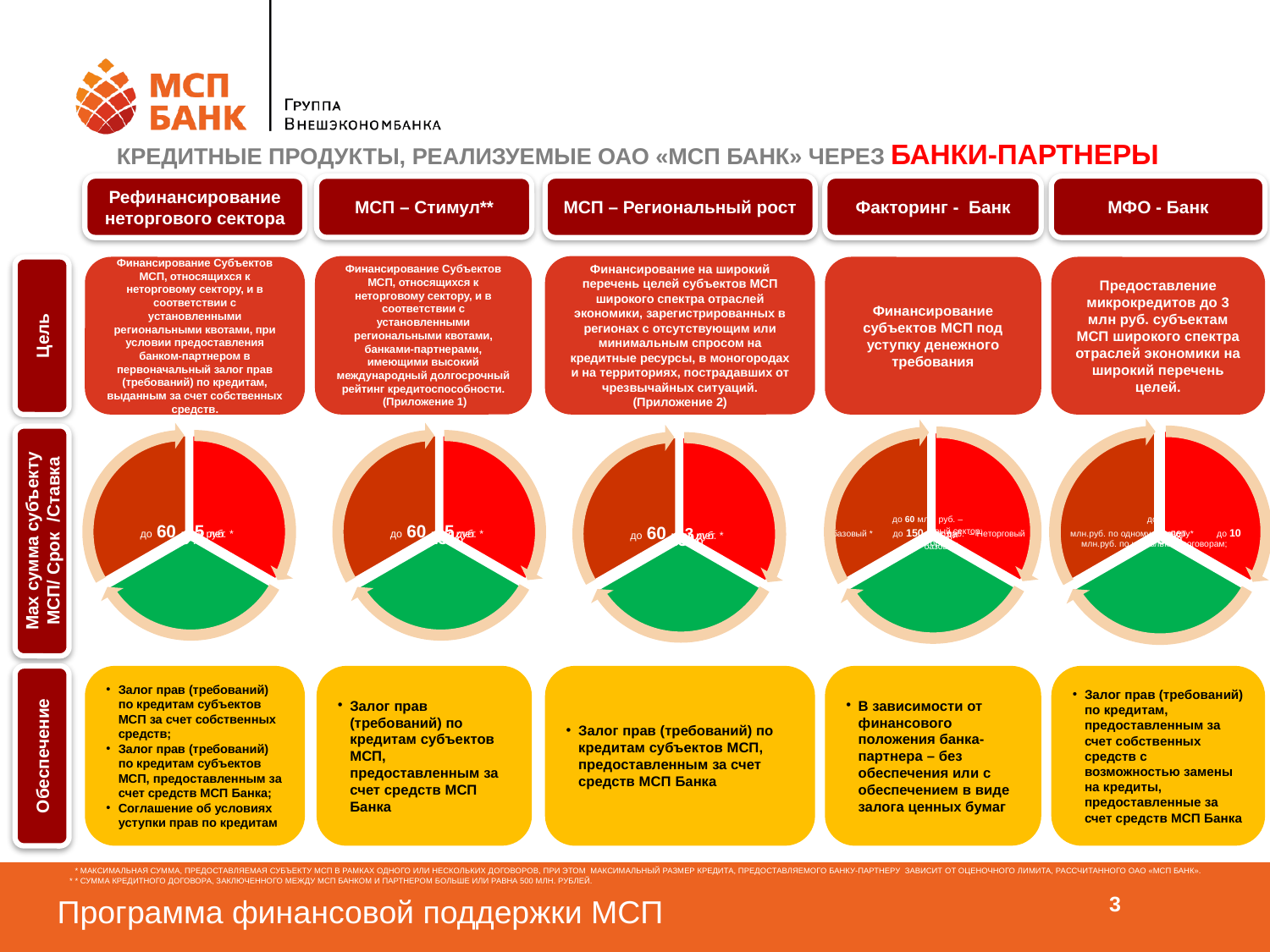

Кредитные продукты, реализуемые ОАО «МСП Банк» через банки-партнеры

МСП – Региональный рост
МФО - Банк
Рефинансирование неторгового сектора
Факторинг -  Банк
МСП – Стимул**
Финансирование Субъектов МСП, относящихся к неторговому сектору, и в соответствии с установленными региональными квотами, банками-партнерами, имеющими высокий международный долгосрочный рейтинг кредитоспособности.
 (Приложение 1)
Финансирование на широкий перечень целей субъектов МСП широкого спектра отраслей экономики, зарегистрированных в регионах с отсутствующим или минимальным спросом на кредитные ресурсы, в моногородах и на территориях, пострадавших от чрезвычайных ситуаций.
(Приложение 2)
Предоставление микрокредитов до 3 млн руб. субъектам МСП широкого спектра отраслей экономики на широкий перечень целей.
Финансирование субъектов МСП под уступку денежного требования
Финансирование Субъектов МСП, относящихся к неторговому сектору, и в соответствии с установленными региональными квотами, при условии предоставления банком-партнером в первоначальный залог прав (требований) по кредитам, выданным за счет собственных средств.
Цель
от 1до 5 лет
10%
до 60 млн. руб. *
от 1до 5 лет
9,25%
до 60 млн. руб. *
от 1до 3 лет
8,25%
до 60 млн. руб. *
до 3 лет
9,75%
до 3
млн.руб. по одному договору*         до 10 млн.руб. по нескольким договорам;
до 1 года
8%  - Неторговый сектор;
9% - базовый
до 60 млн. руб. –
базовый *        до 150 млн. руб.  – Неторговый сектор;
Мах сумма субъекту МСП/ Срок  /Ставка
Залог прав (требований) по кредитам субъектов МСП, предоставленным за счет средств МСП Банка
Залог прав (требований) по кредитам, предоставленным за счет собственных средств с возможностью замены на кредиты, предоставленные за счет средств МСП Банка
Залог прав (требований) по кредитам субъектов МСП за счет собственных средств;
Залог прав (требований) по кредитам субъектов МСП, предоставленным за счет средств МСП Банка;
Соглашение об условиях уступки прав по кредитам
Залог прав (требований) по кредитам субъектов МСП, предоставленным за счет средств МСП Банка
В зависимости от финансового положения банка-партнера – без обеспечения или с обеспечением в виде залога ценных бумаг
Обеспечение
* Максимальная сумма, предоставляемая субъекту мсп в рамках одного или нескольких договоров, при этом  Максимальный Размер кредита, предоставляемого Банку-партнеру  зависит от оценочного лимита, рассчитанного ОАО «мсп Банк».

  * * Сумма кредитного договора, заключенного между МСП Банком и ПАРТНЕРОм больше или равна 500 млн. рублей.
3